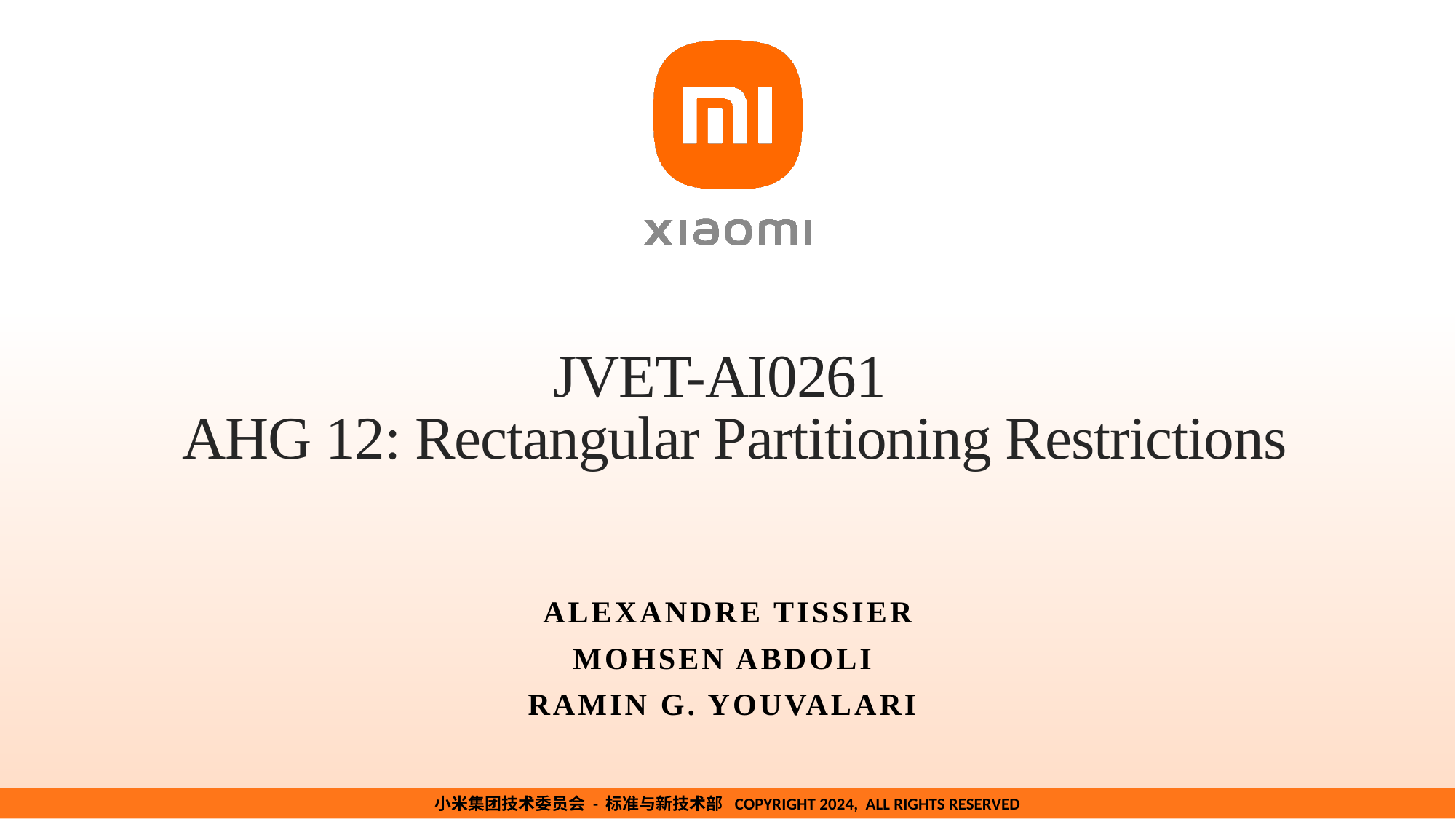

# JVET-AI0261 AHG 12: Rectangular Partitioning Restrictions
ALEXANDRE TISSIER
Mohsen Abdoli
Ramin G. Youvalari